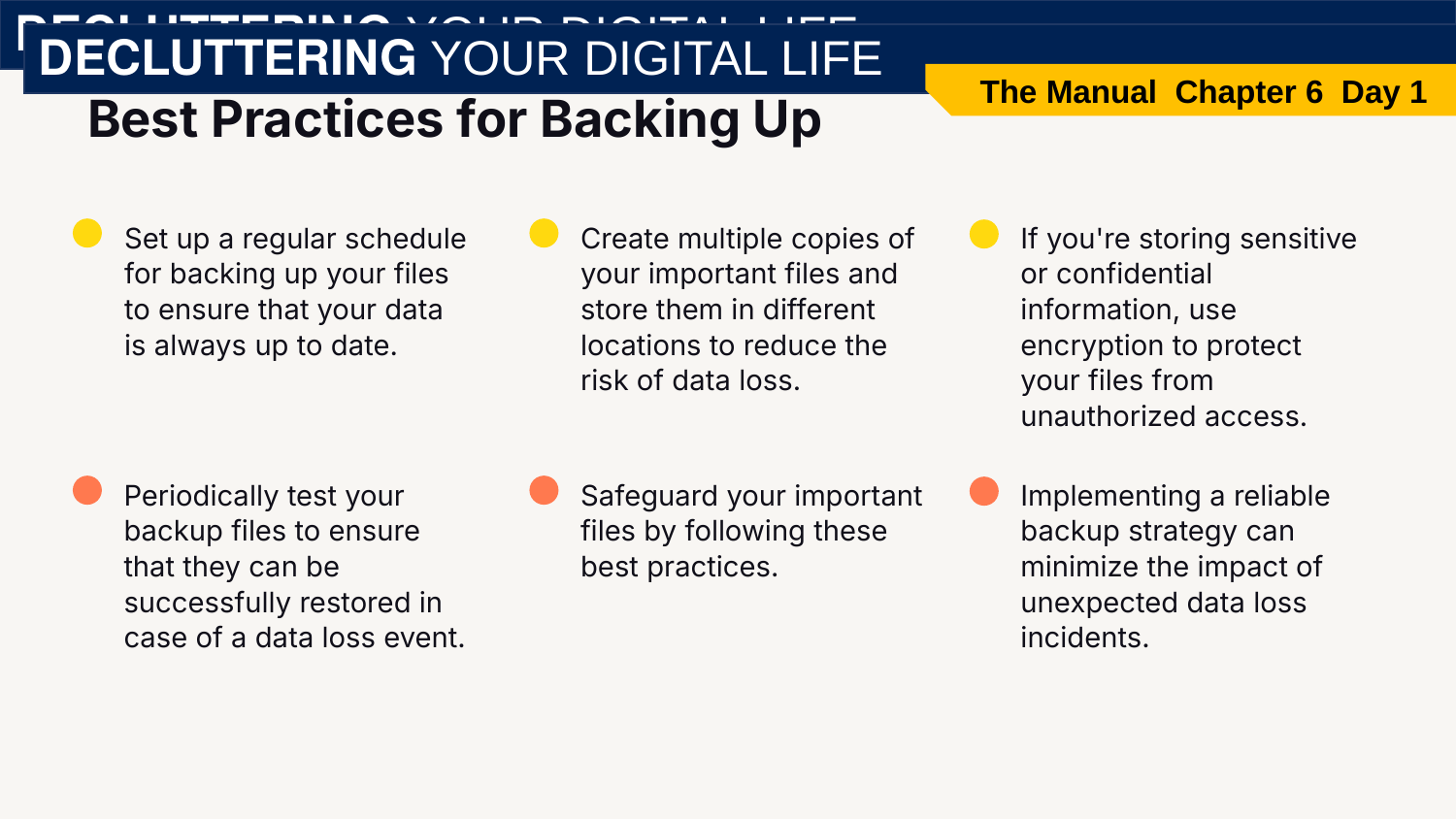

DECLUTTERING YOUR DIGITAL LIFE
DECLUTTERING YOUR DIGITAL LIFE

The Manual  Chapter 6  Day 1

The Manual  Chapter 6  Day 1

# Best Practices for Backing Up

Set up a regular schedule for backing up your files to ensure that your data is always up to date.

Create multiple copies of your important files and store them in different locations to reduce the risk of data loss.
If you're storing sensitive or confidential information, use encryption to protect your files from unauthorized access.

Periodically test your backup files to ensure that they can be successfully restored in case of a data loss event.

Safeguard your important files by following these best practices.
Implementing a reliable backup strategy can minimize the impact of unexpected data loss incidents.